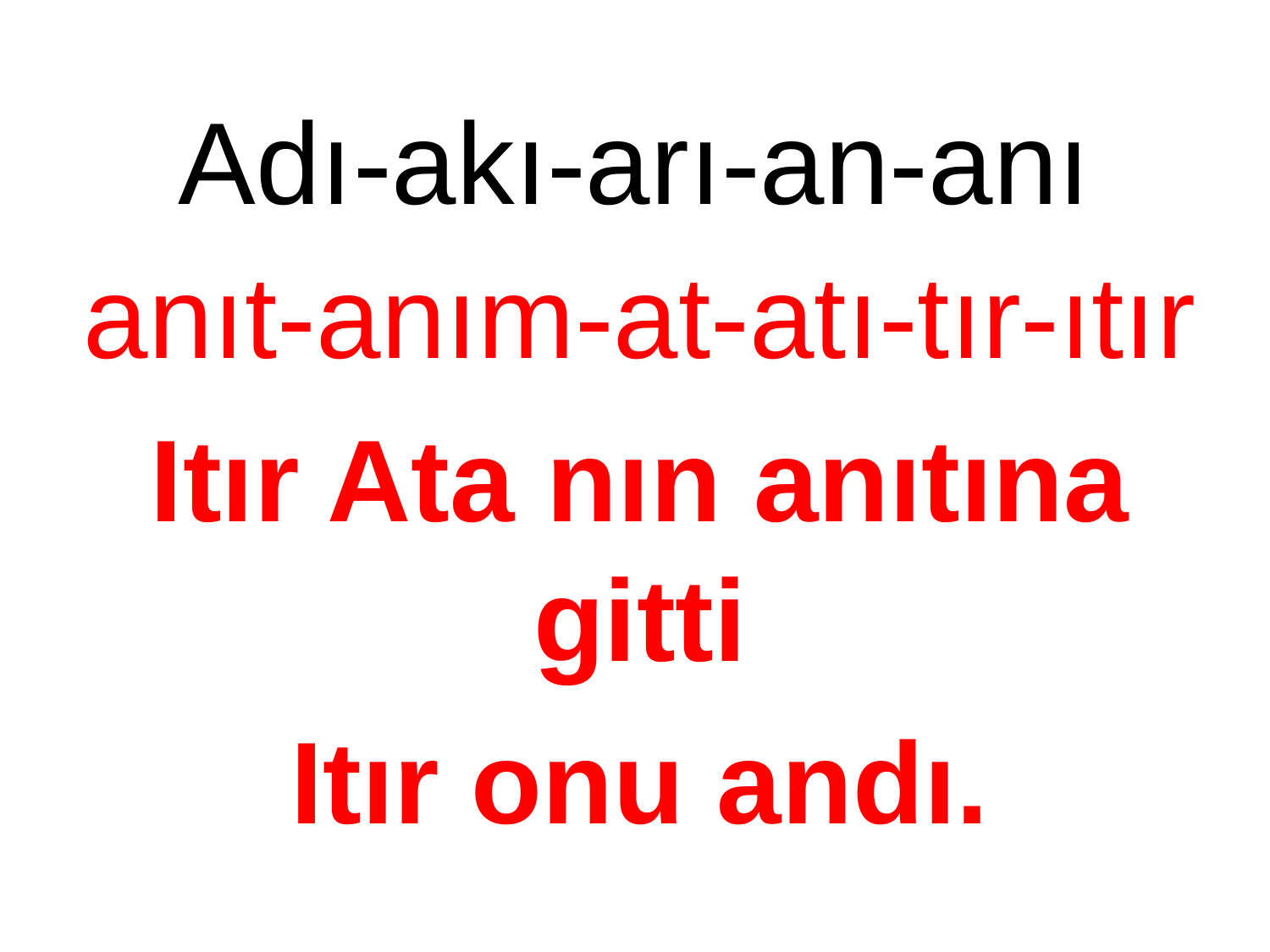

# Adı-akı-arı-an-anı
anıt-anım-at-atı-tır-ıtır
Itır Ata nın anıtına gitti
Itır onu andı.